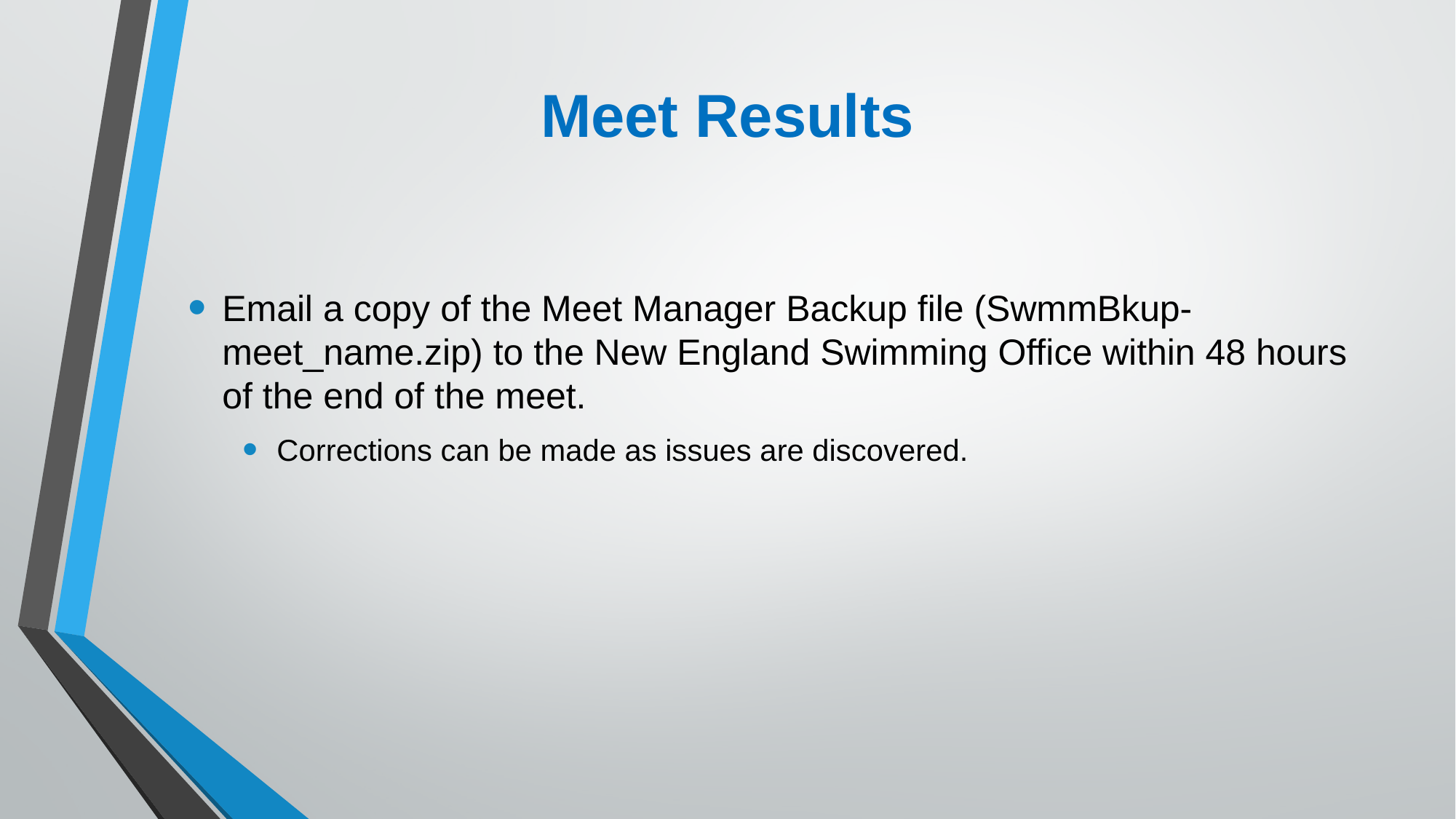

# Meet Results
Email a copy of the Meet Manager Backup file (SwmmBkup-meet_name.zip) to the New England Swimming Office within 48 hours of the end of the meet.
Corrections can be made as issues are discovered.